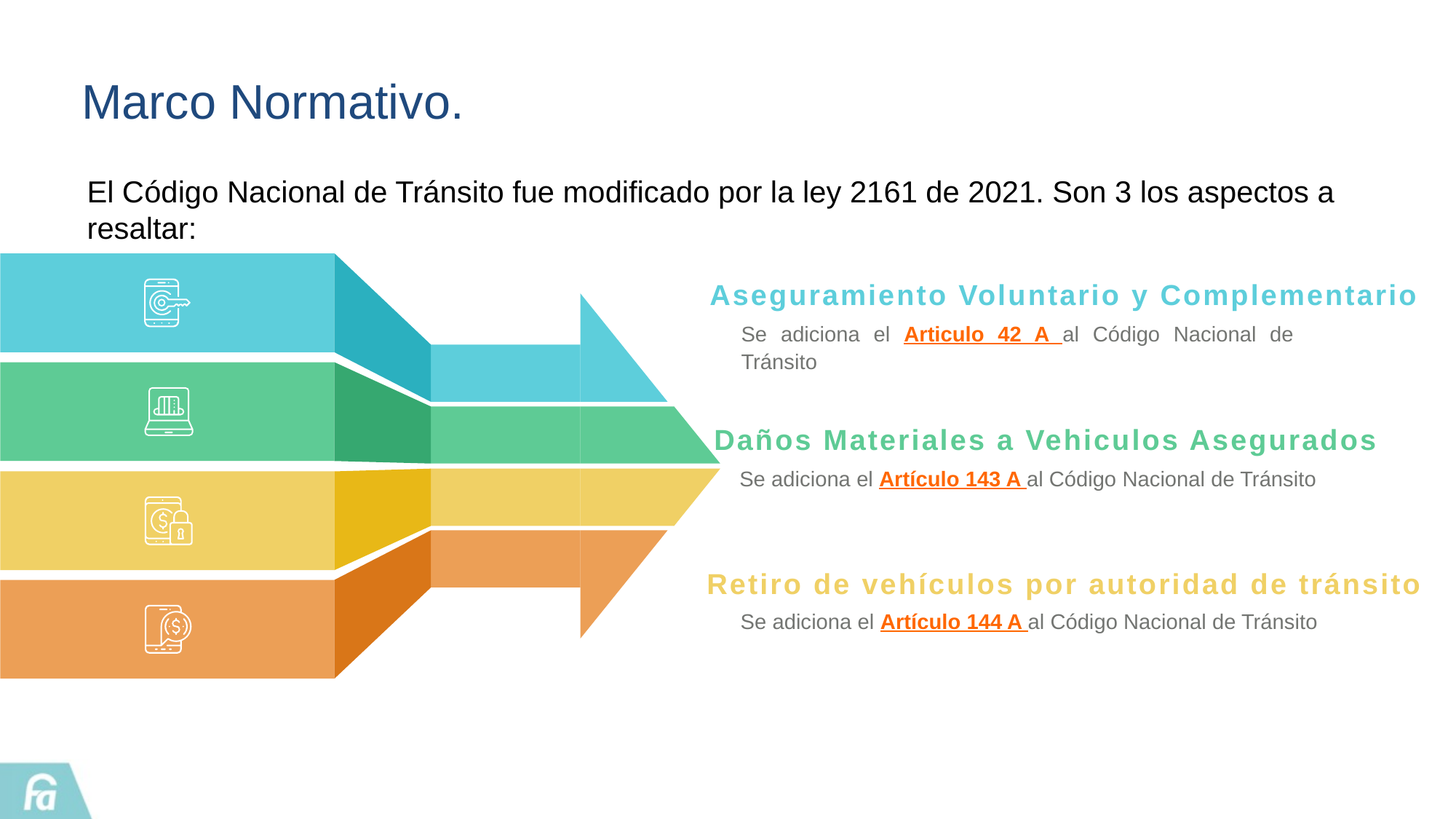

Marco Normativo.
El Código Nacional de Tránsito fue modificado por la ley 2161 de 2021. Son 3 los aspectos a resaltar:

Aseguramiento Voluntario y Complementario
Se adiciona el Articulo 42 A al Código Nacional de Tránsito
Daños Materiales a Vehiculos Asegurados
Se adiciona el Artículo 143 A al Código Nacional de Tránsito
Retiro de vehículos por autoridad de tránsito

Se adiciona el Artículo 144 A al Código Nacional de Tránsito